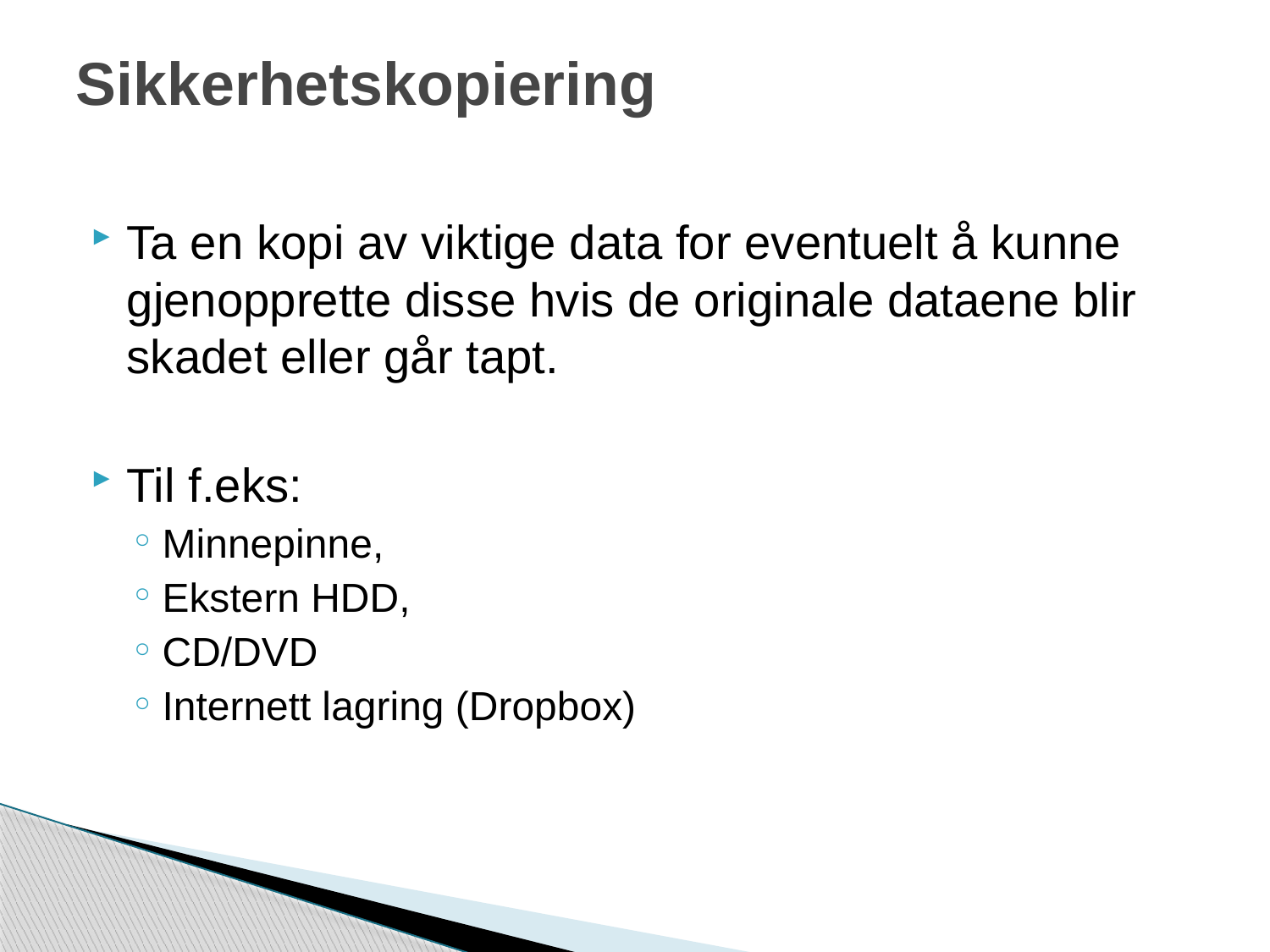

# Sikkerhetskopiering
Ta en kopi av viktige data for eventuelt å kunne gjenopprette disse hvis de originale dataene blir skadet eller går tapt.

Til f.eks:
Minnepinne,
Ekstern HDD,
CD/DVD
Internett lagring (Dropbox)